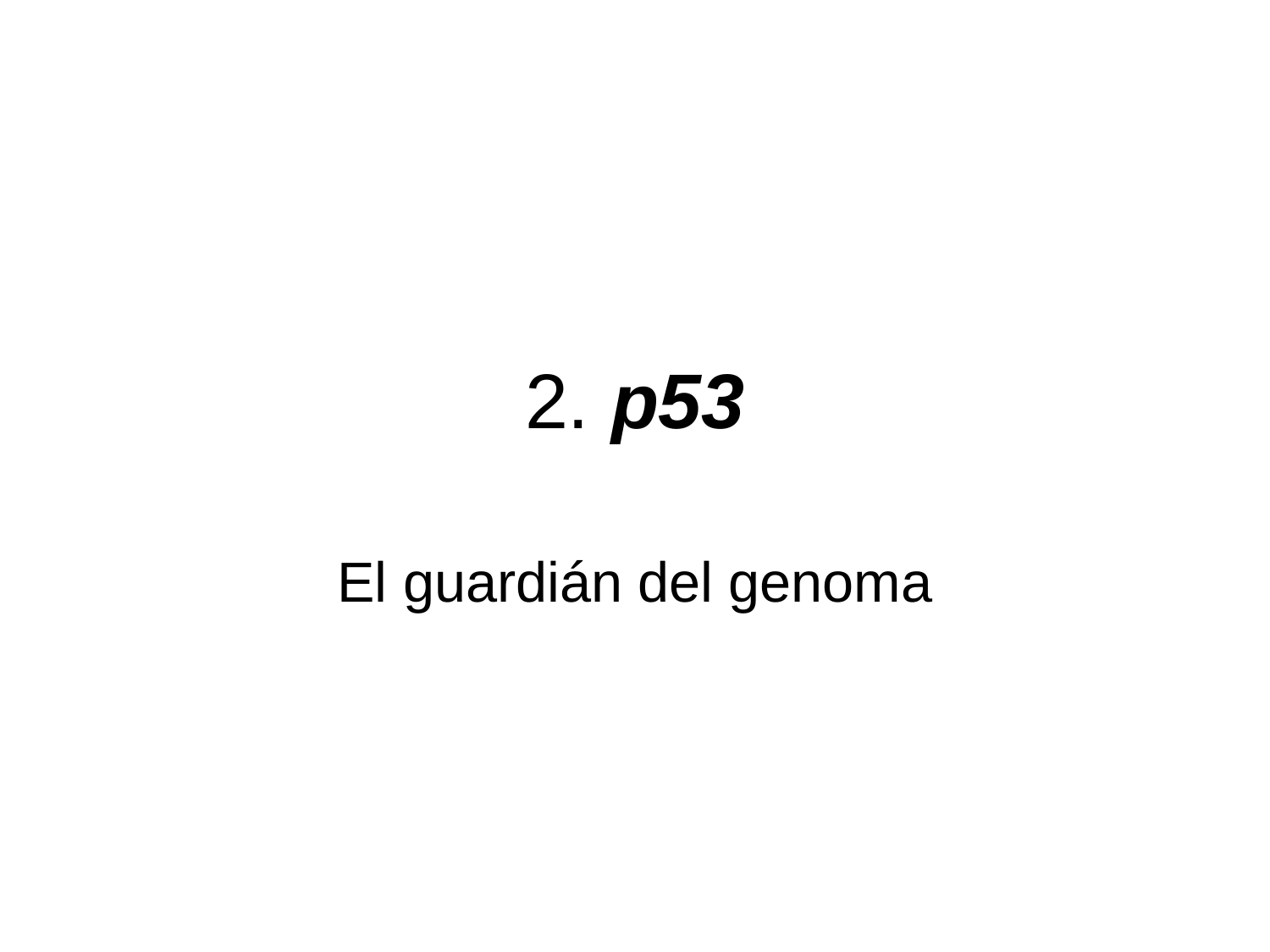

# 2. p53
El guardián del genoma